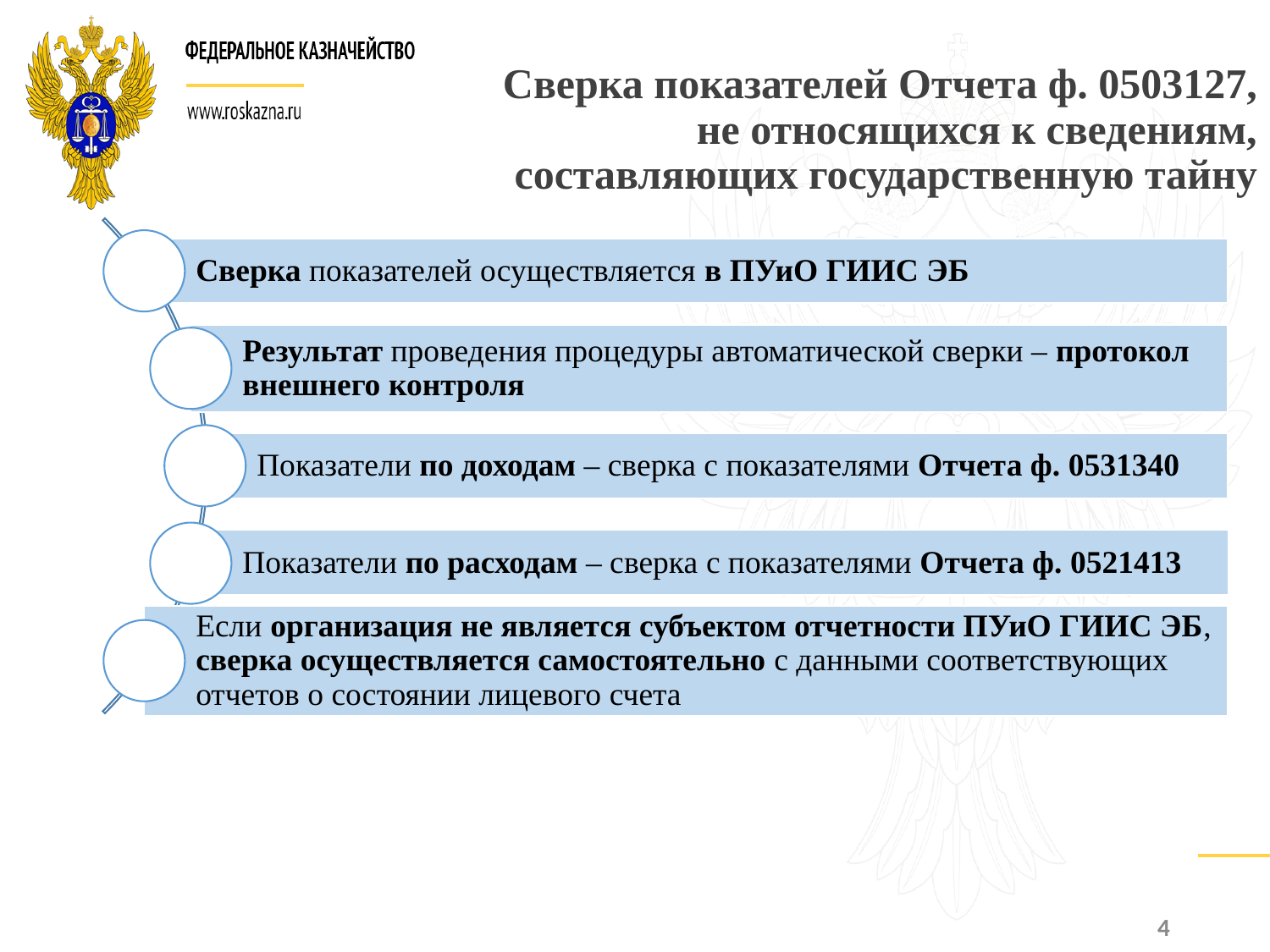

Сверка показателей Отчета ф. 0503127, не относящихся к сведениям, составляющих государственную тайну
Сверка показателей осуществляется в ПУиО ГИИС ЭБ
Результат проведения процедуры автоматической сверки – протокол внешнего контроля
Показатели по доходам – сверка с показателями Отчета ф. 0531340
Показатели по расходам – сверка с показателями Отчета ф. 0521413
Если организация не является субъектом отчетности ПУиО ГИИС ЭБ, сверка осуществляется самостоятельно с данными соответствующих отчетов о состоянии лицевого счета
4